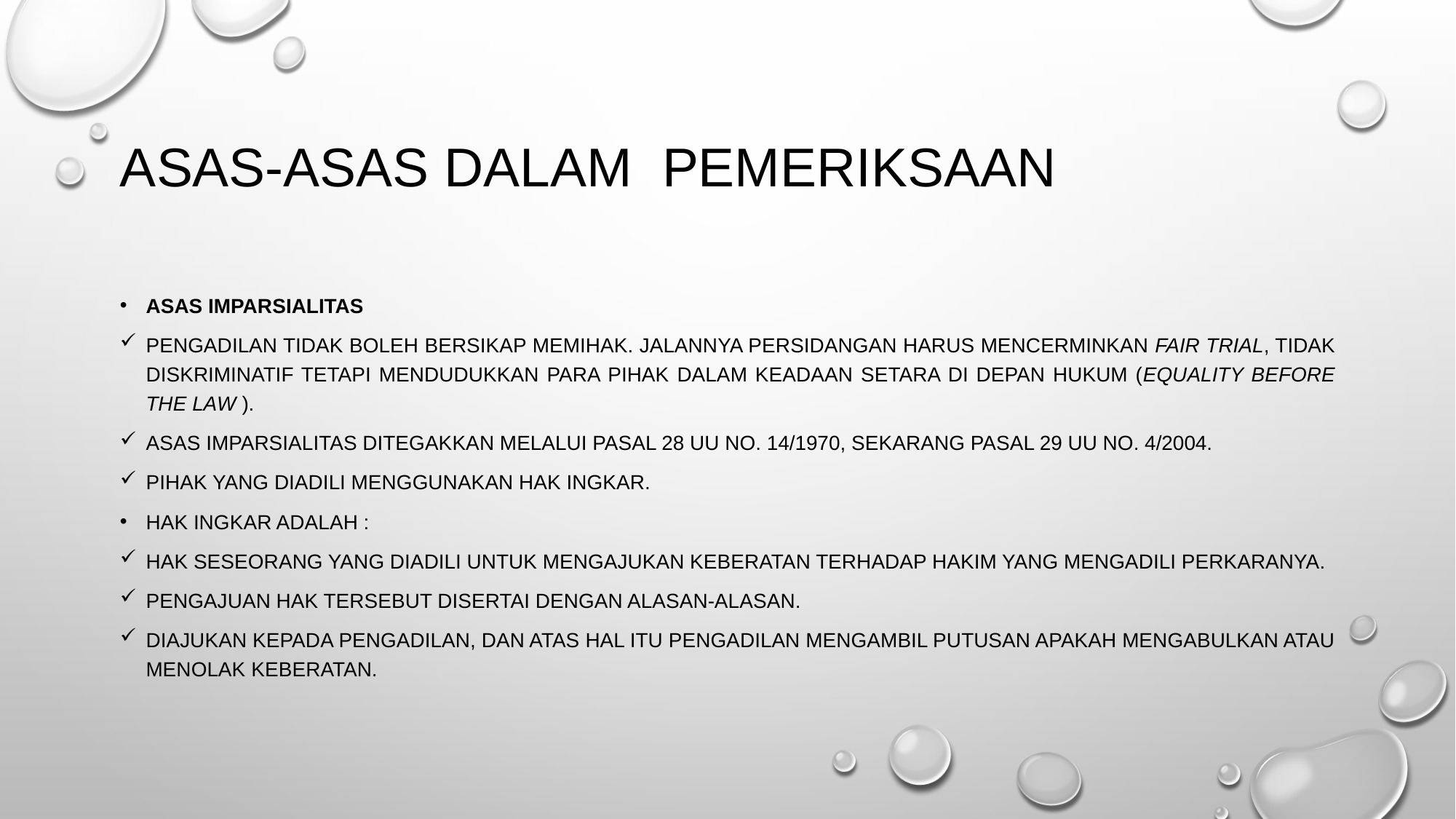

# Asas-asas dalam  pemeriksaan
Asas Imparsialitas
Pengadilan tidak boleh bersikap memihak. Jalannya persidangan harus mencerminkan fair trial, tidak diskriminatif tetapi mendudukkan para pihak dalam keadaan setara di depan hukum (equality before the law ).
Asas imparsialitas ditegakkan melalui pasal 28 UU No. 14/1970, sekarang Pasal 29 UU No. 4/2004.
Pihak yang diadili menggunakan hak ingkar.
Hak ingkar adalah :
Hak seseorang yang diadili untuk mengajukan keberatan terhadap hakim yang mengadili perkaranya.
Pengajuan hak tersebut disertai dengan alasan-alasan.
Diajukan kepada pengadilan, dan atas hal itu pengadilan mengambil putusan apakah mengabulkan atau menolak keberatan.